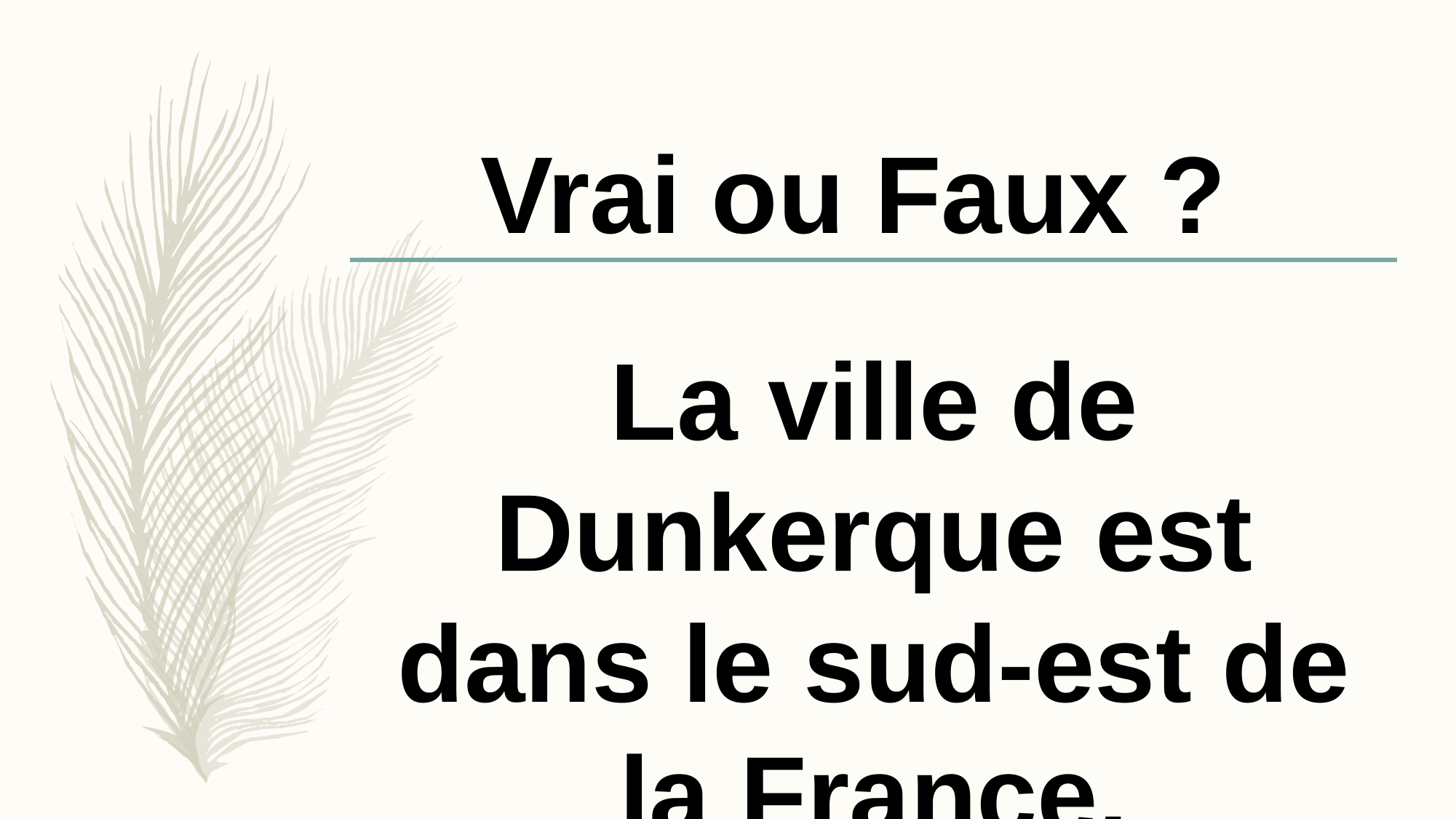

Vrai ou Faux ?
La ville de Dunkerque est dans le sud-est de la France.